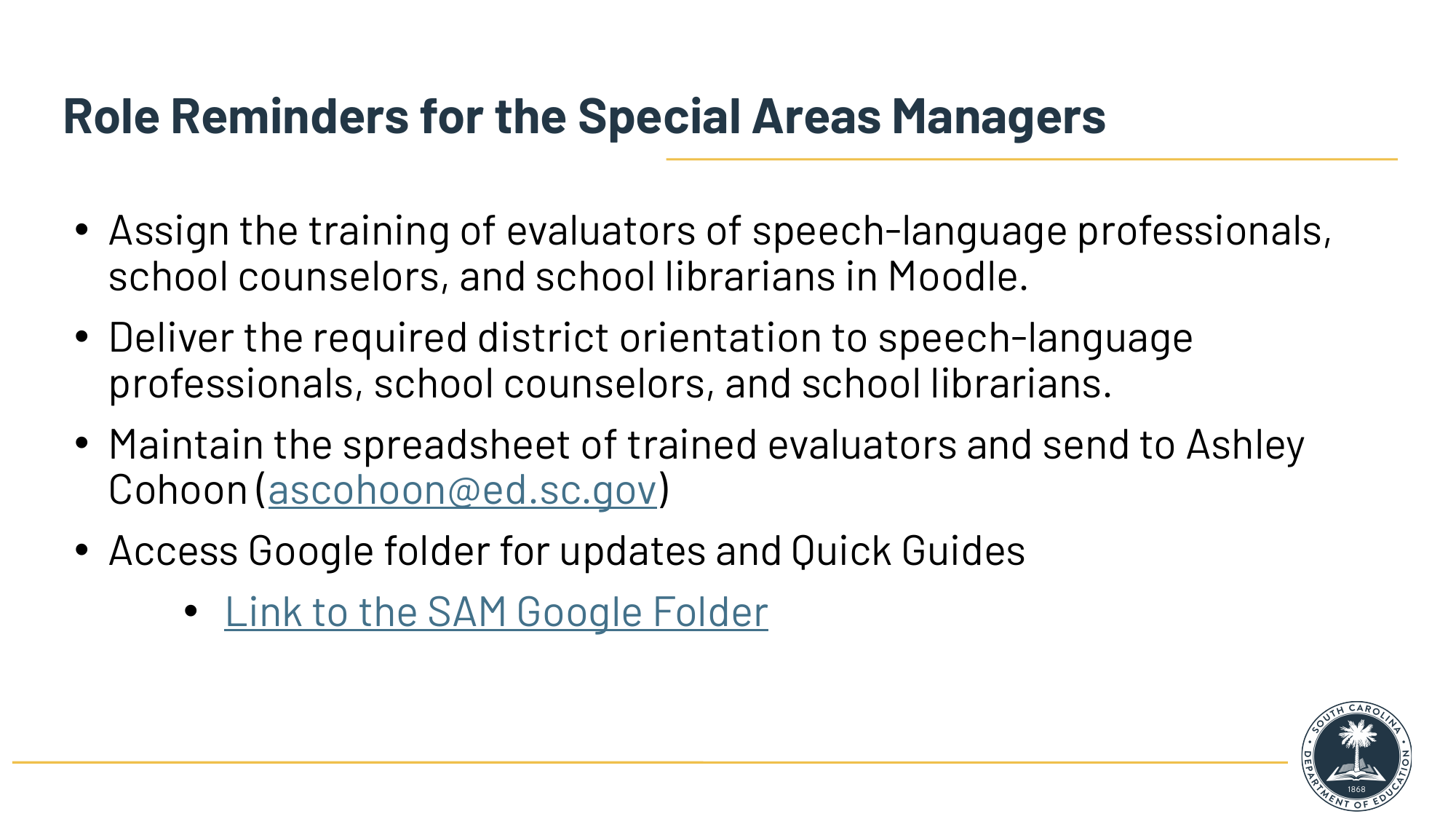

Role Reminders for the Special Areas Managers

Assign the training of evaluators of speech-language professionals, school counselors, and school librarians in Moodle.
Deliver the required district orientation to speech-language professionals, school counselors, and school librarians.
Maintain the spreadsheet of trained evaluators and send to Ashley Cohoon (ascohoon@ed.sc.gov)
Access Google folder for updates and Quick Guides
Link to the SAM Google Folder